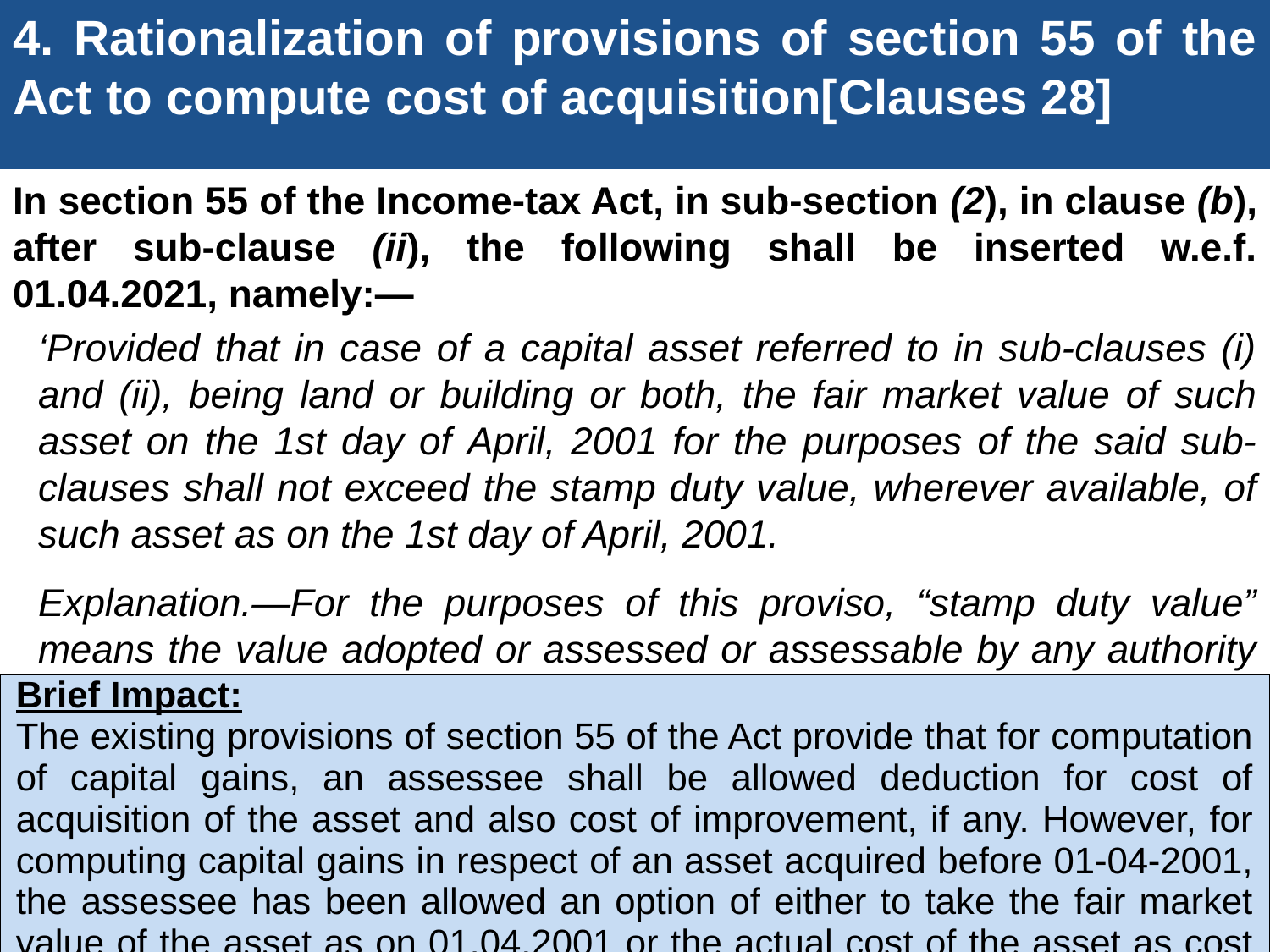

# 4. Rationalization of provisions of section 55 of the Act to compute cost of acquisition[Clauses 28]
In section 55 of the Income-tax Act, in sub-section (2), in clause (b), after sub-clause (ii), the following shall be inserted w.e.f. 01.04.2021, namely:—
‘Provided that in case of a capital asset referred to in sub-clauses (i) and (ii), being land or building or both, the fair market value of such asset on the 1st day of April, 2001 for the purposes of the said sub-clauses shall not exceed the stamp duty value, wherever available, of such asset as on the 1st day of April, 2001.

Explanation.—For the purposes of this proviso, “stamp duty value” means the value adopted or assessed or assessable by any authority of the Central Government or a State Government for the purpose of payment of stamp duty in respect of an immovable property.’
| Brief Impact: The existing provisions of section 55 of the Act provide that for computation of capital gains, an assessee shall be allowed deduction for cost of acquisition of the asset and also cost of improvement, if any. However, for computing capital gains in respect of an asset acquired before 01-04-2001, the assessee has been allowed an option of either to take the fair market value of the asset as on 01.04.2001 or the actual cost of the asset as cost of acquisition. |
| --- |
185